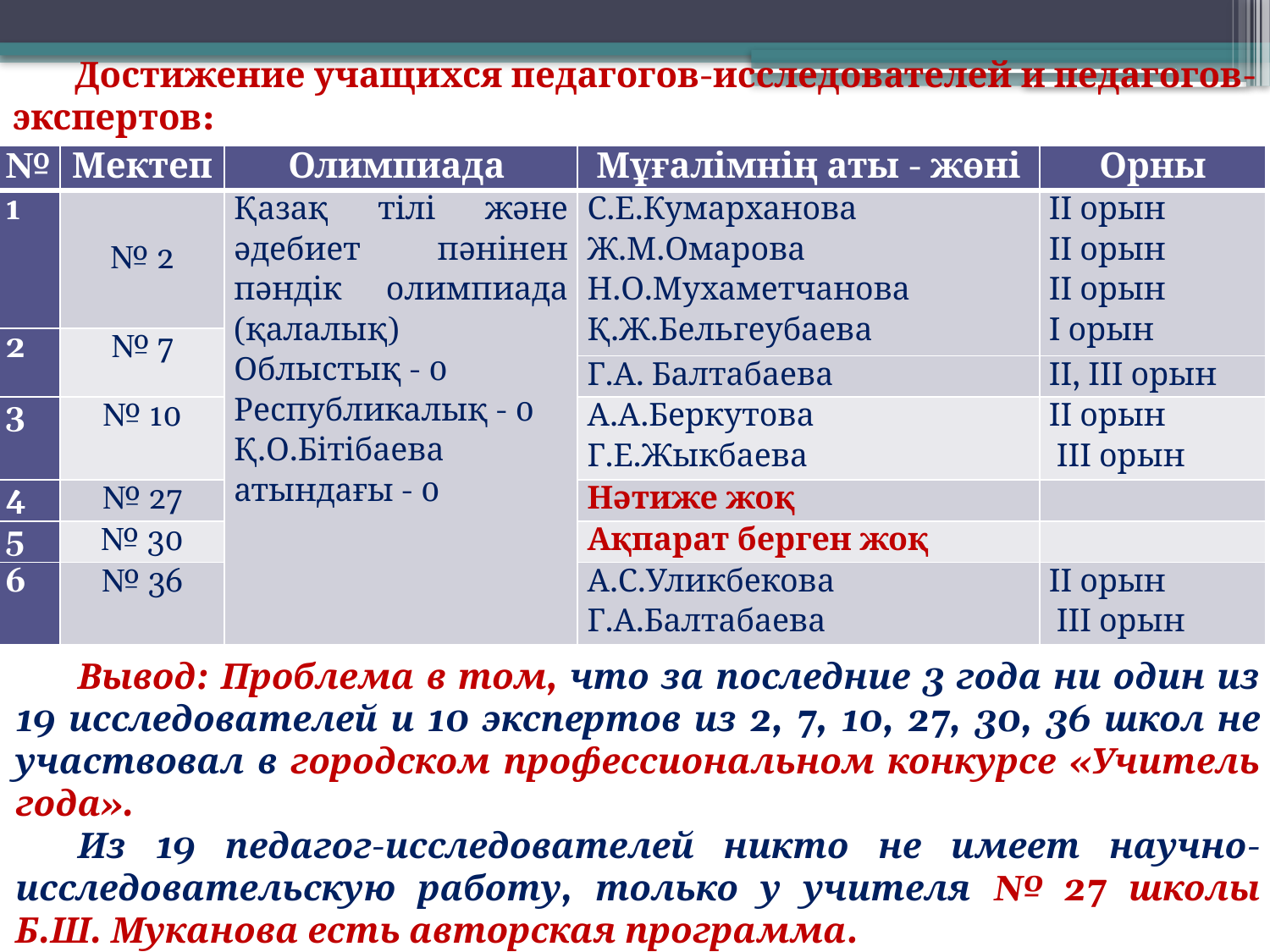

Достижение учащихся педагогов-исследователей и педагогов-экспертов:

| № | Мектеп | Олимпиада | Мұғалімнің аты - жөні | Орны |
| --- | --- | --- | --- | --- |
| 1 | № 2 | Қазақ тілі және әдебиет пәнінен пәндік олимпиада (қалалық) Облыстық - 0 Республикалық - 0 Қ.О.Бітібаева атындағы - 0 | С.Е.Кумарханова Ж.М.Омарова Н.О.Мухаметчанова Қ.Ж.Бельгеубаева | ІІ орын ІІ орын ІІ орын І орын |
| 2 | № 7 |  |  |  |
|  |  |  | Г.А. Балтабаева | ІІ, ІІІ орын |
| 3 | № 10 |  | А.А.Беркутова Г.Е.Жыкбаева | ІІ орын ІІІ орын |
| 4 | № 27 |  | Нәтиже жоқ |  |
| 5 | № 30 |  | Ақпарат берген жоқ |  |
| 6 | № 36 |  | А.С.Уликбекова Г.А.Балтабаева | ІІ орын ІІІ орын |
Вывод: Проблема в том, что за последние 3 года ни один из 19 исследователей и 10 экспертов из 2, 7, 10, 27, 30, 36 школ не участвовал в городском профессиональном конкурсе «Учитель года».
Из 19 педагог-исследователей никто не имеет научно-исследовательскую работу, только у учителя № 27 школы Б.Ш. Муканова есть авторская программа.